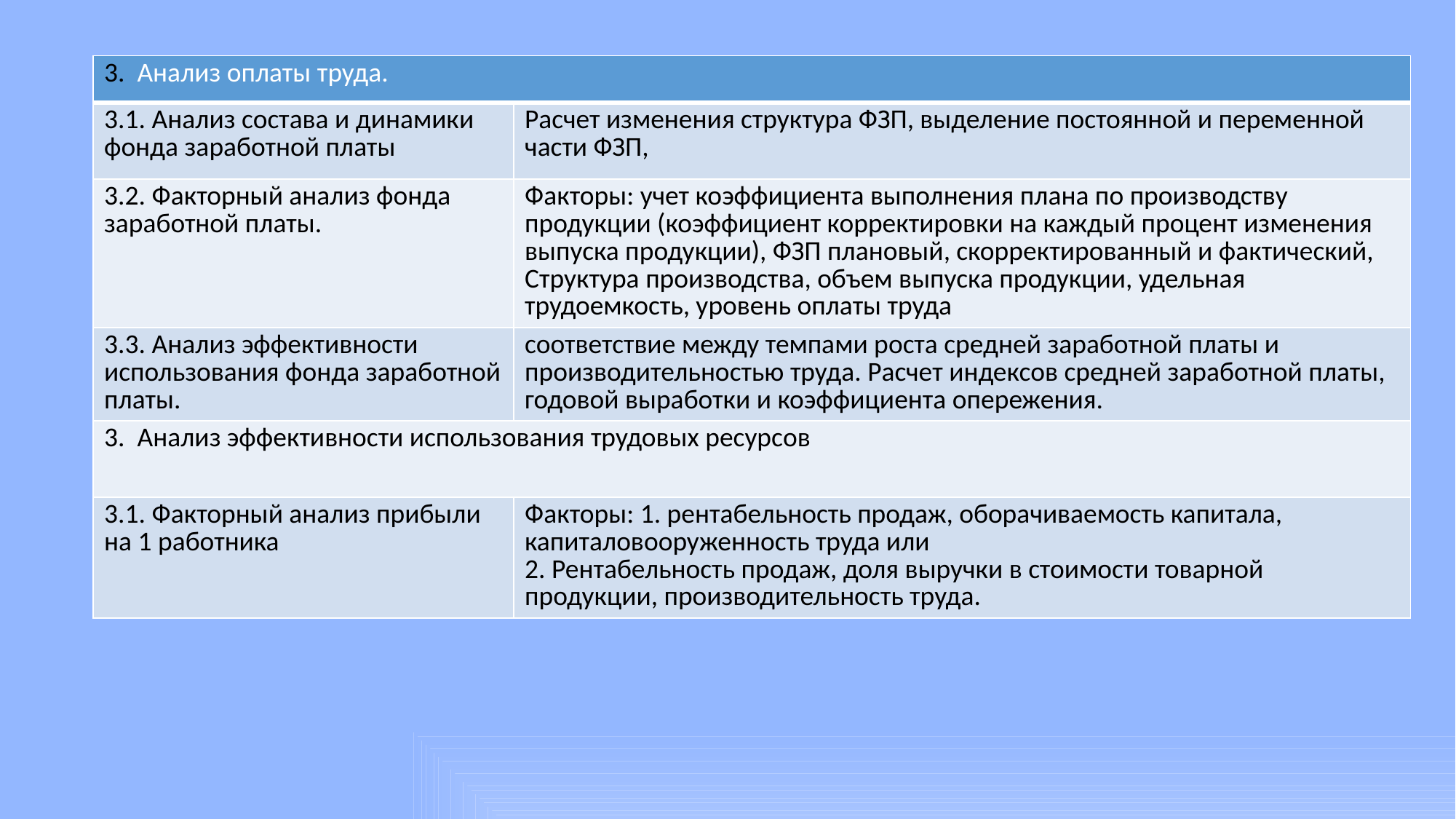

| 3. Анализ оплаты труда. |  |
| --- | --- |
| 3.1. Анализ состава и динамики фонда заработной платы | Расчет изменения структура ФЗП, выделение постоянной и переменной части ФЗП, |
| 3.2. Факторный анализ фонда заработной платы. | Факторы: учет коэффициента выполнения плана по производству продукции (коэффициент корректировки на каждый процент изменения выпуска продукции), ФЗП плановый, скорректированный и фактический, Структура производства, объем выпуска продукции, удельная трудоемкость, уровень оплаты труда |
| 3.3. Анализ эффективности использования фонда заработной платы. | соответствие между темпами роста средней заработной платы и производительностью труда. Расчет индексов средней заработной платы, годовой выработки и коэффициента опережения. |
| 3. Анализ эффективности использования трудовых ресурсов |  |
| 3.1. Факторный анализ прибыли на 1 работника | Факторы: 1. рентабельность продаж, оборачиваемость капитала, капиталовооруженность труда или 2. Рентабельность продаж, доля выручки в стоимости товарной продукции, производительность труда. |